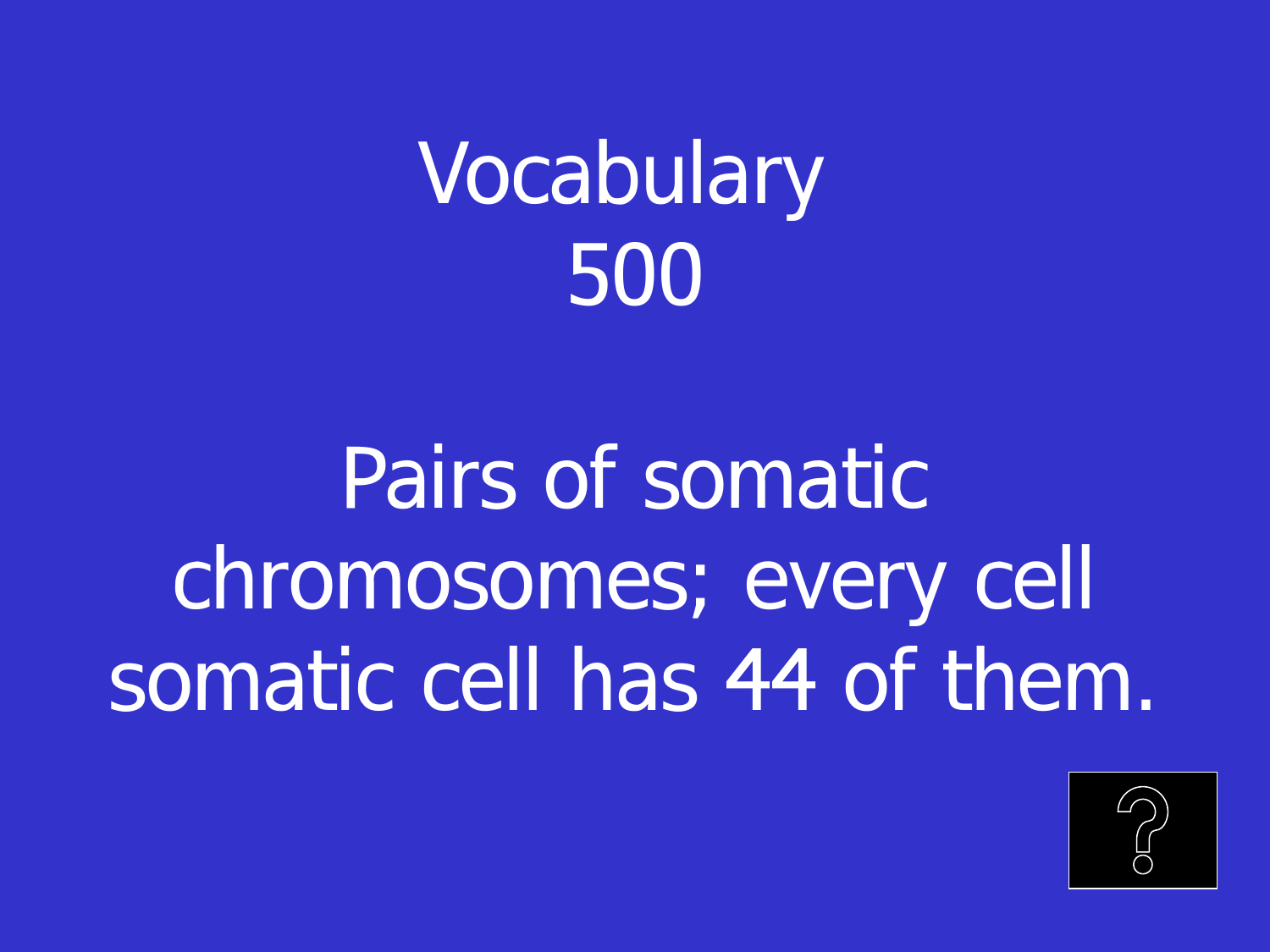

# Vocabulary 500 Pairs of somatic chromosomes; every cell somatic cell has 44 of them.